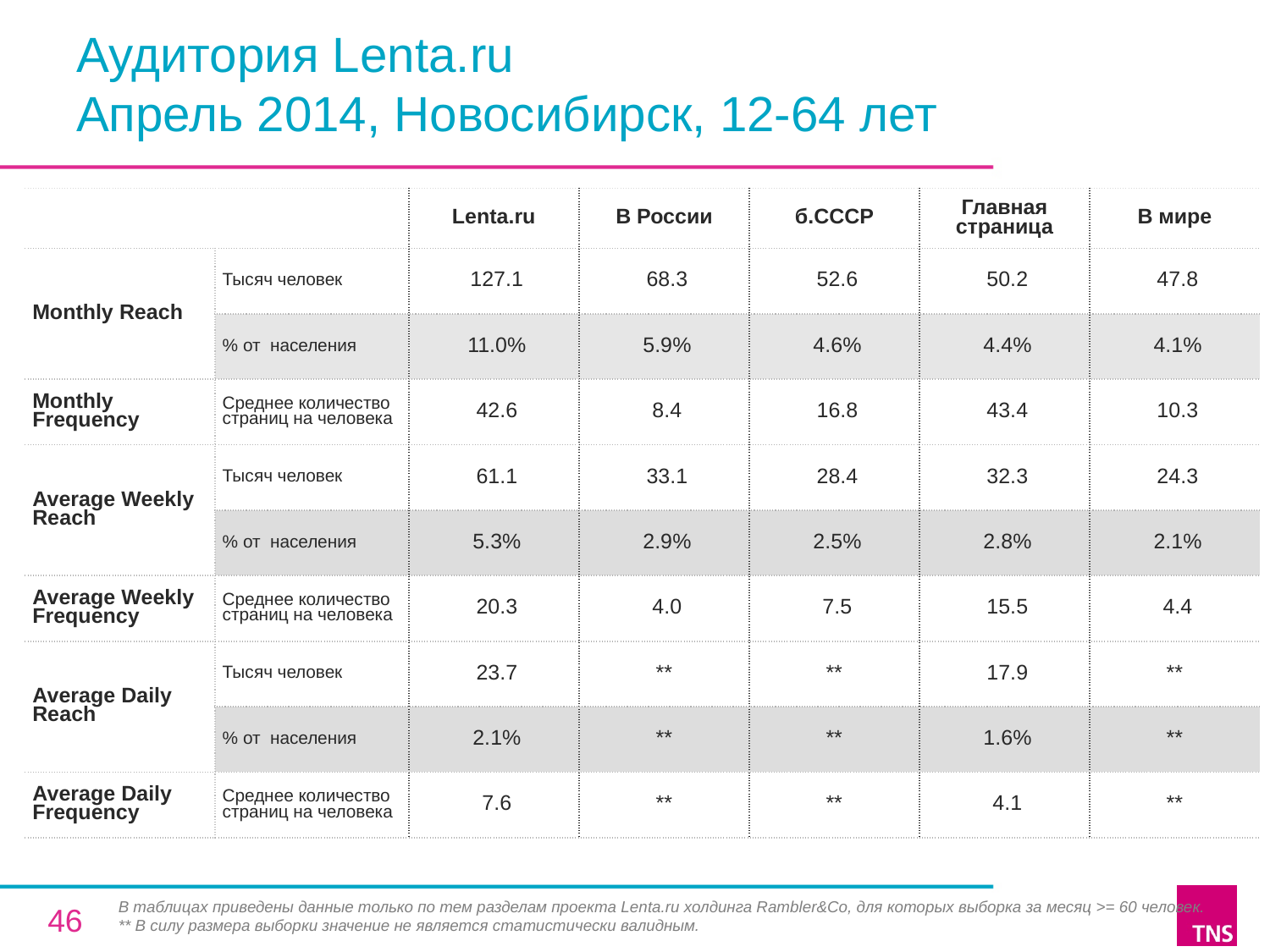

# Аудитория Lenta.ru Апрель 2014, Новосибирск, 12-64 лет
|  |  | Lenta.ru | В России | б.СССР | Главная страница | В мире |
| --- | --- | --- | --- | --- | --- | --- |
| Monthly Reach | Тысяч человек | 127.1 | 68.3 | 52.6 | 50.2 | 47.8 |
|  | % от населения | 11.0% | 5.9% | 4.6% | 4.4% | 4.1% |
| Monthly Frequency | Среднее количество страниц на человека | 42.6 | 8.4 | 16.8 | 43.4 | 10.3 |
| Average Weekly Reach | Тысяч человек | 61.1 | 33.1 | 28.4 | 32.3 | 24.3 |
|  | % от населения | 5.3% | 2.9% | 2.5% | 2.8% | 2.1% |
| Average Weekly Frequency | Среднее количество страниц на человека | 20.3 | 4.0 | 7.5 | 15.5 | 4.4 |
| Average Daily Reach | Тысяч человек | 23.7 | \*\* | \*\* | 17.9 | \*\* |
|  | % от населения | 2.1% | \*\* | \*\* | 1.6% | \*\* |
| Average Daily Frequency | Среднее количество страниц на человека | 7.6 | \*\* | \*\* | 4.1 | \*\* |
В таблицах приведены данные только по тем разделам проекта Lenta.ru холдинга Rambler&Co, для которых выборка за месяц >= 60 человек.
** В силу размера выборки значение не является статистически валидным.
46